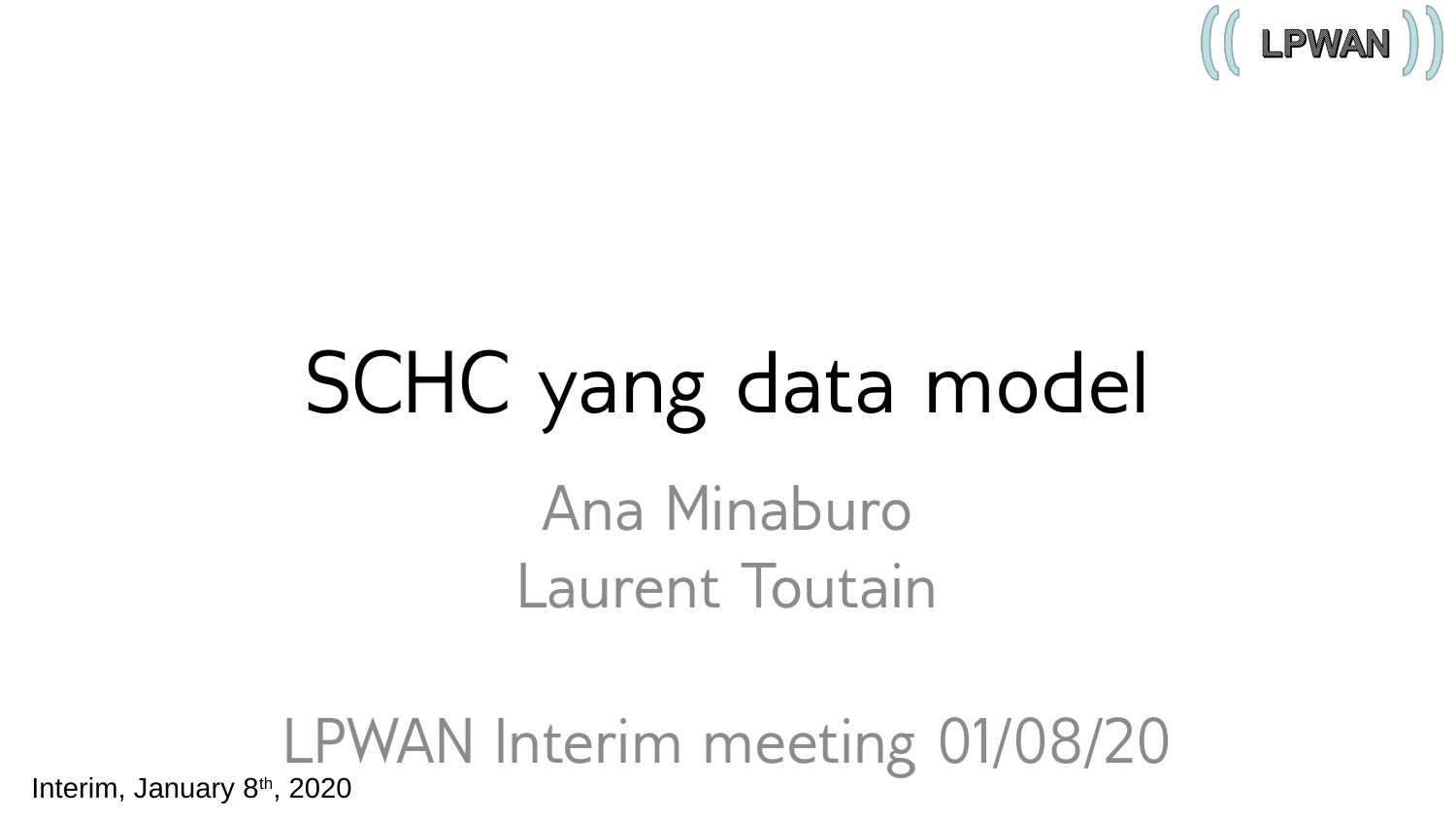

# SCHC yang data model
Ana Minaburo
Laurent Toutain

LPWAN Interim meeting 01/08/20